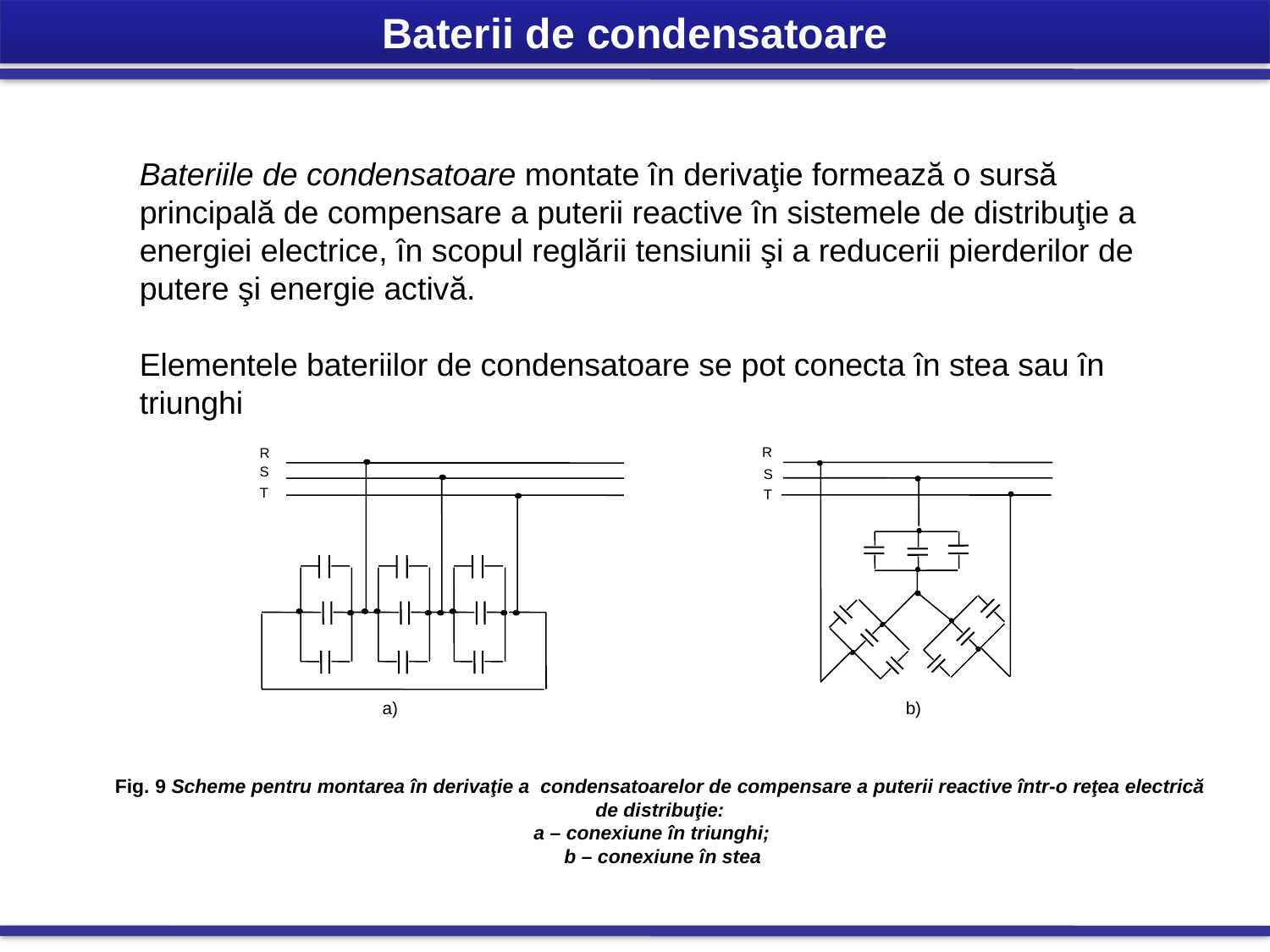

Baterii de condensatoare

Bateriile de condensatoare montate în derivaţie formează o sursă principală de compensare a puterii reactive în sistemele de distribuţie a energiei electrice, în scopul reglării tensiunii şi a reducerii pierderilor de putere şi energie activă.

Elementele bateriilor de condensatoare se pot conecta în stea sau în triunghi
R

S

T

b)
R

S

T

a)

Fig. 9 Scheme pentru montarea în derivaţie a  condensatoarelor de compensare a puterii reactive într-o reţea electrică de distribuţie:
 a – conexiune în triunghi;
 b – conexiune în stea